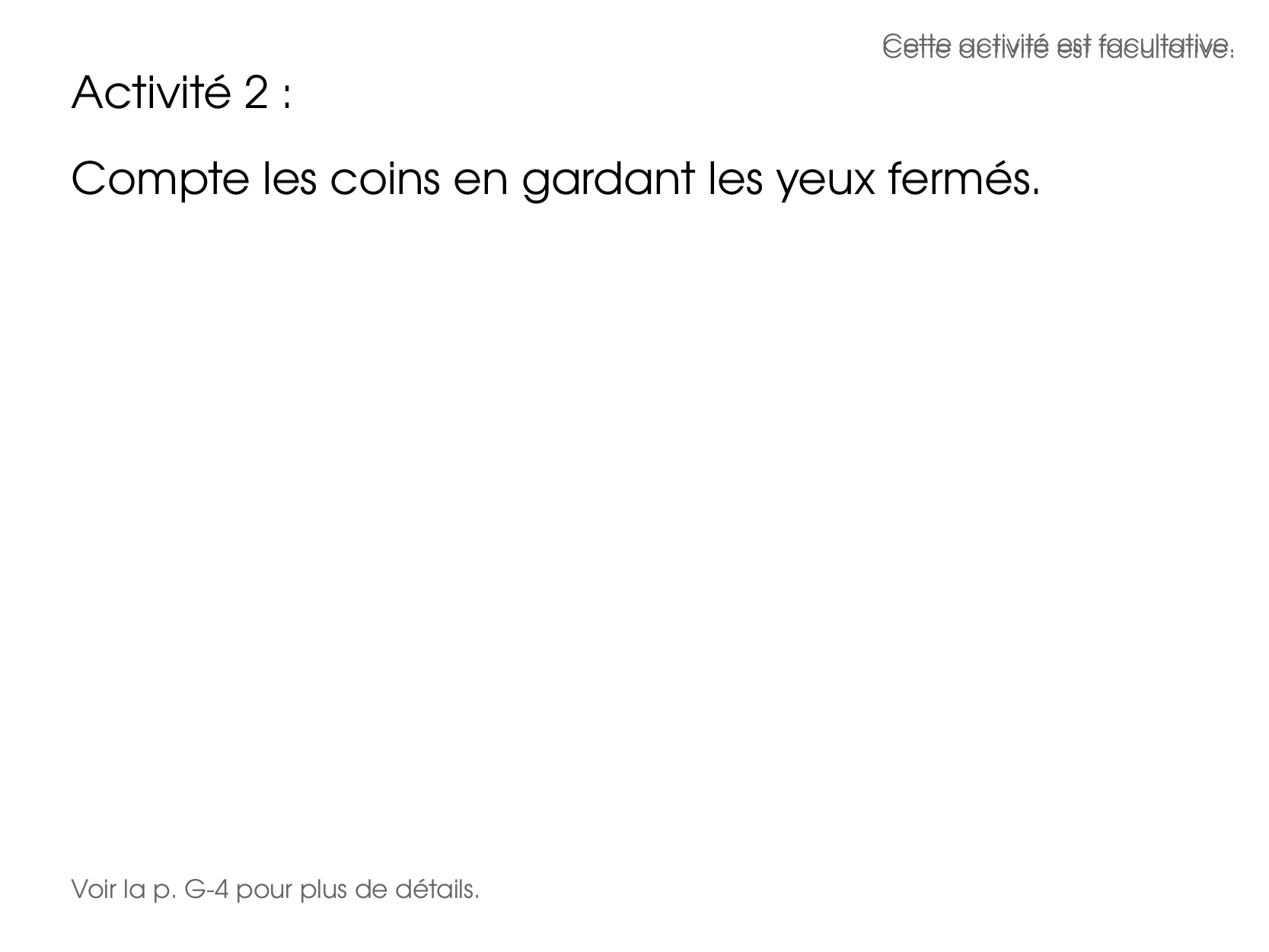

Cette activité est facultative.
Cette activité est facultative.
Activité 2 :
Compte les coins en gardant les yeux fermés.
Voir la p. G-4 pour plus de détails.